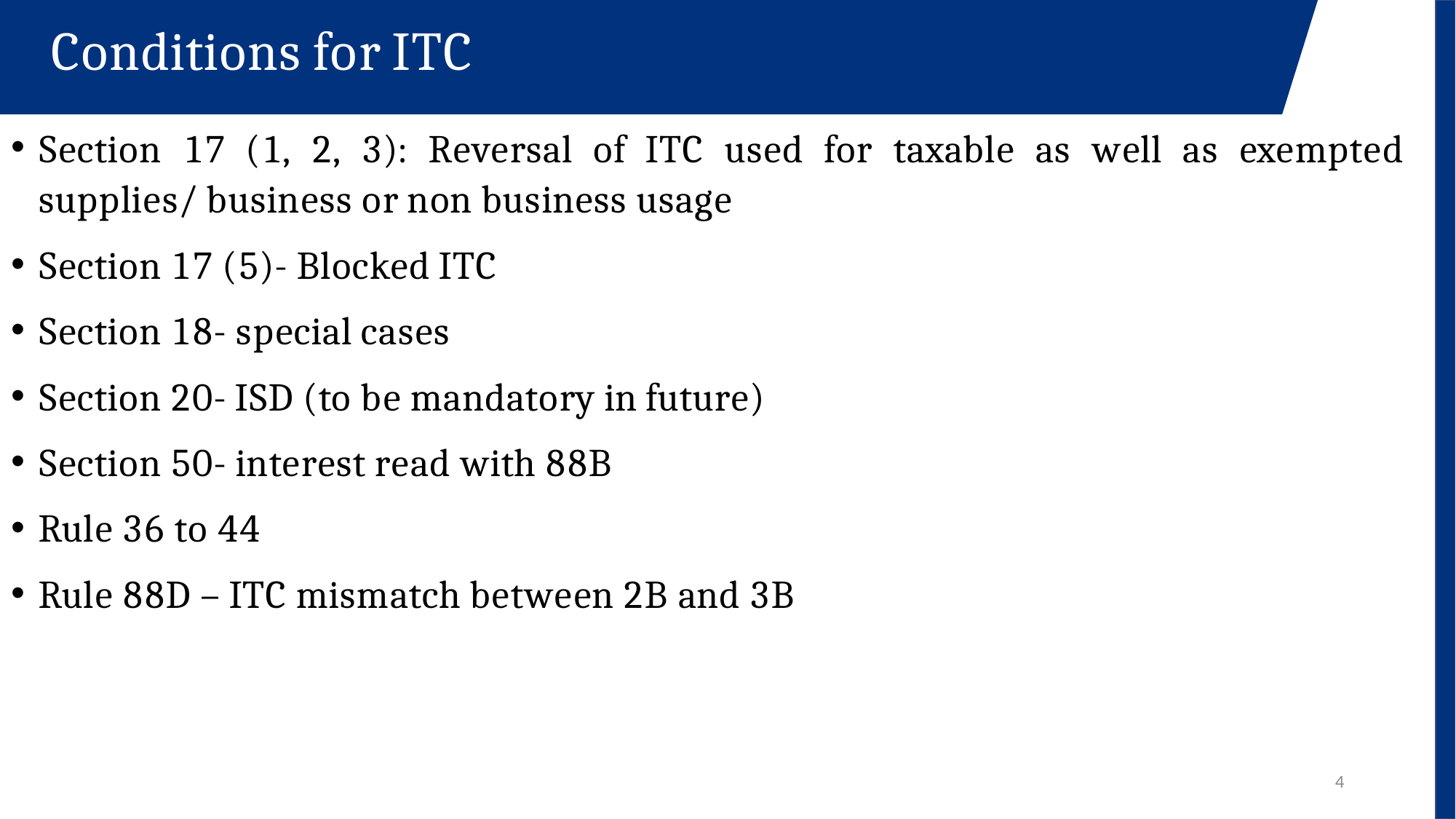

Conditions for ITC
Section 17 (1, 2, 3): Reversal of ITC used for taxable as well as exempted supplies/ business or non business usage
Section 17 (5)- Blocked ITC
Section 18- special cases
Section 20- ISD (to be mandatory in future)
Section 50- interest read with 88B
Rule 36 to 44
Rule 88D – ITC mismatch between 2B and 3B

4